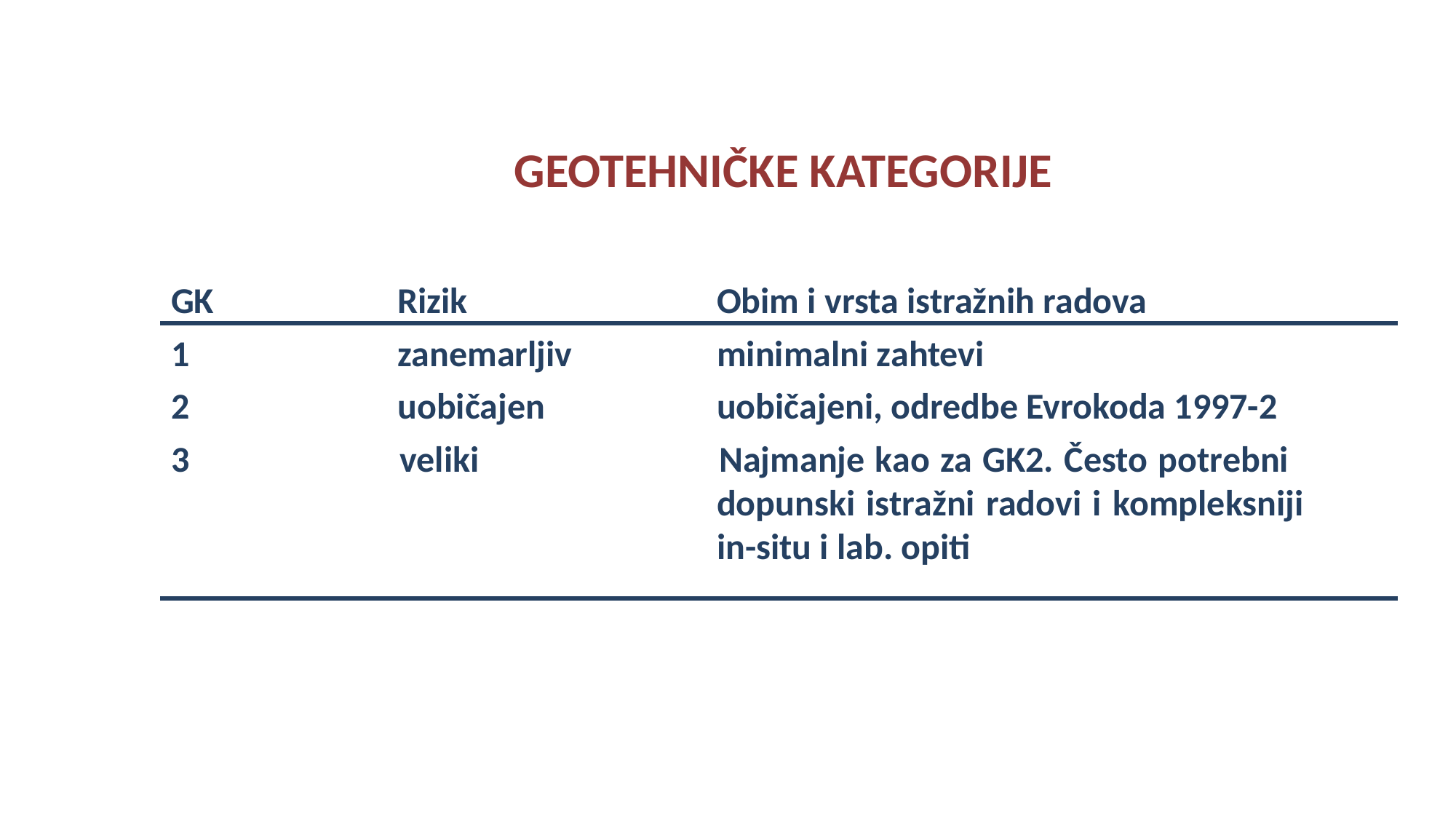

GEOTEHNIČKE KATEGORIJE
GK		 Rizik			Obim i vrsta istražnih radova
1		 zanemarljiv 		minimalni zahtevi
2		 uobičajen		uobičajeni, odredbe Evrokoda 1997-2
3		 veliki			Najmanje kao za GK2. Često potrebni 						dopunski istražni radovi i kompleksniji 						in-situ i lab. opiti